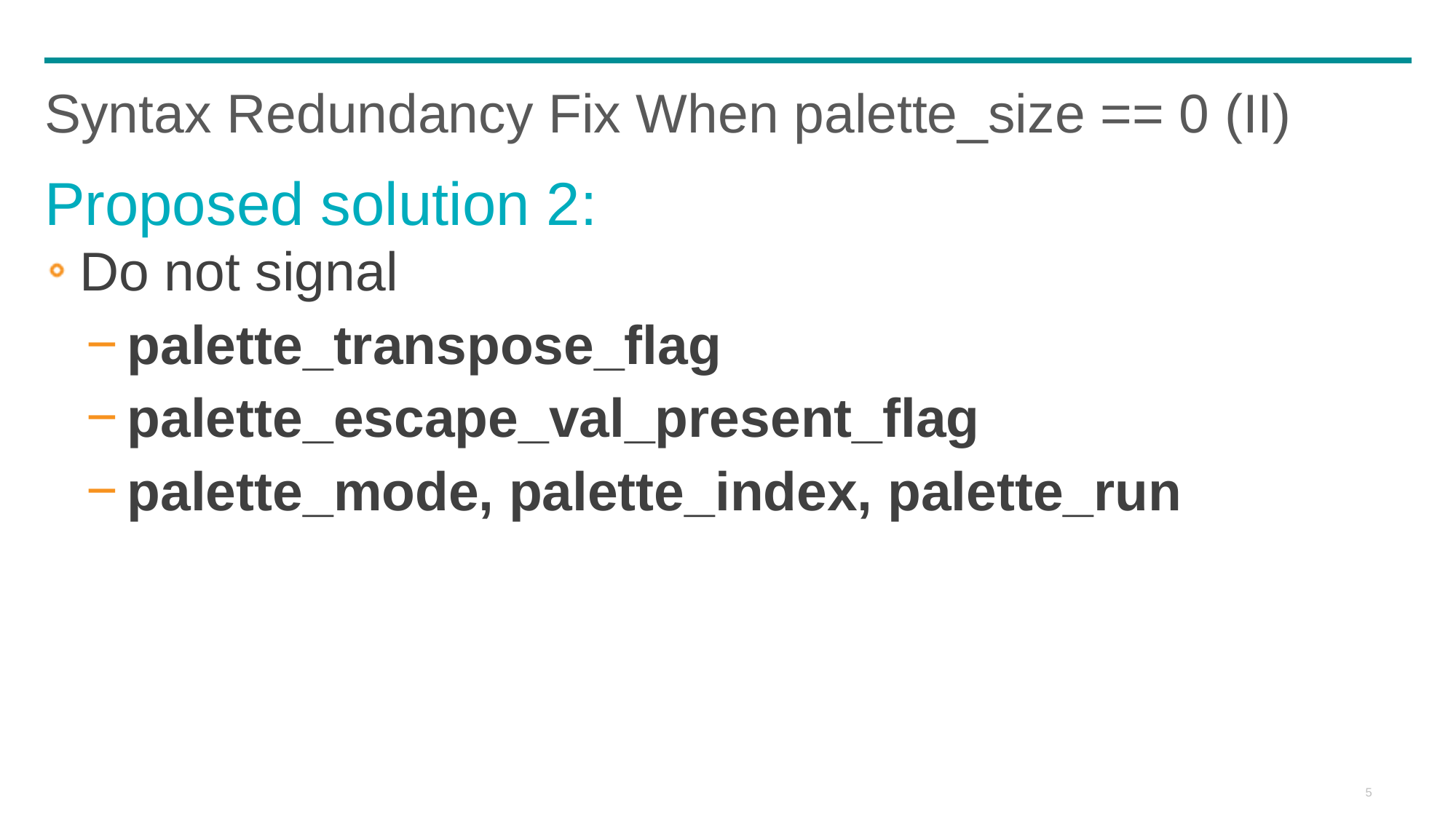

# Syntax Redundancy Fix When palette_size == 0 (II)
Proposed solution 2:
Do not signal
palette_transpose_flag
palette_escape_val_present_flag
palette_mode, palette_index, palette_run